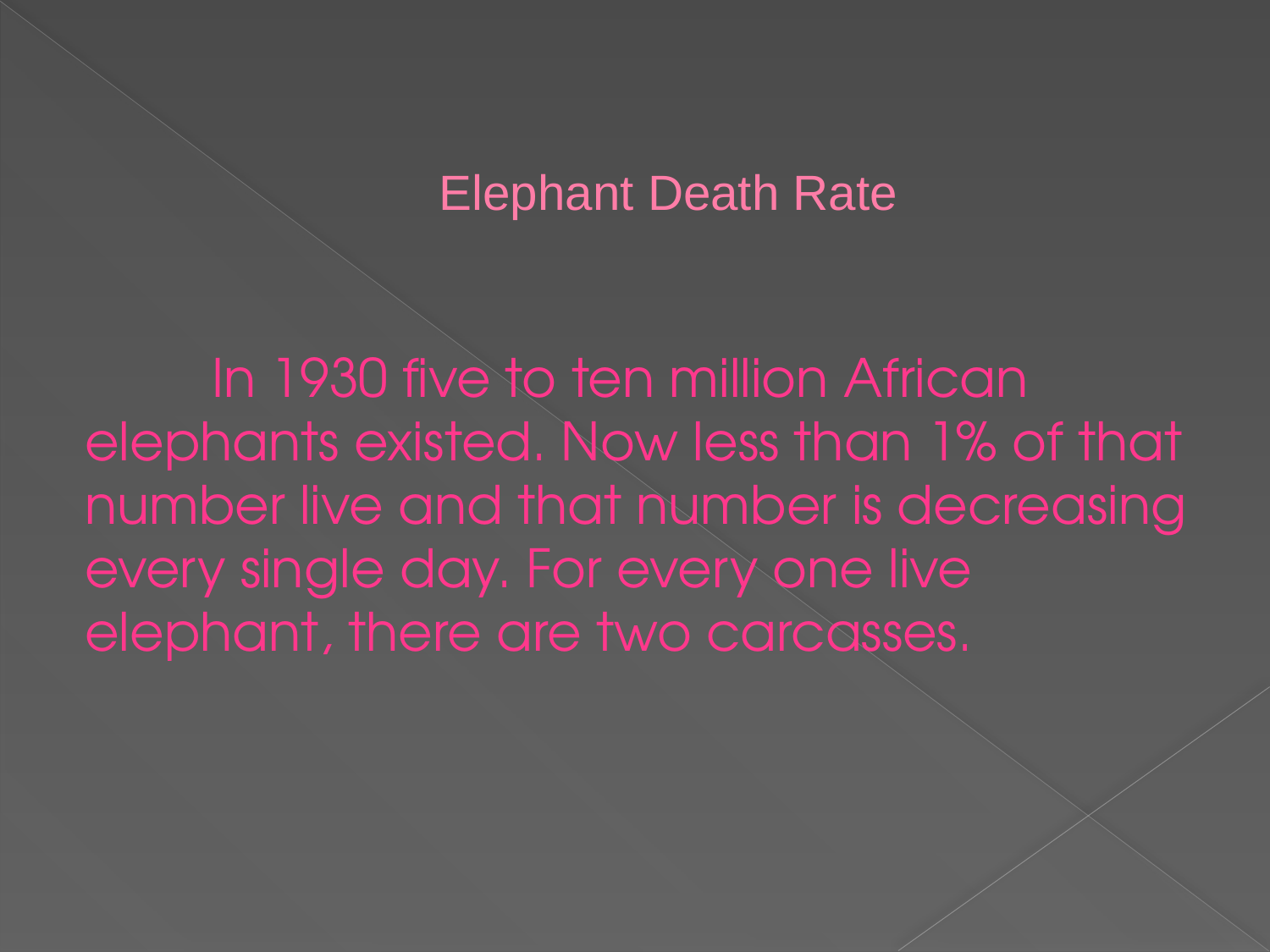

# Elephant Death Rate
	In 1930 five to ten million African elephants existed. Now less than 1% of that number live and that number is decreasing every single day. For every one live elephant, there are two carcasses.